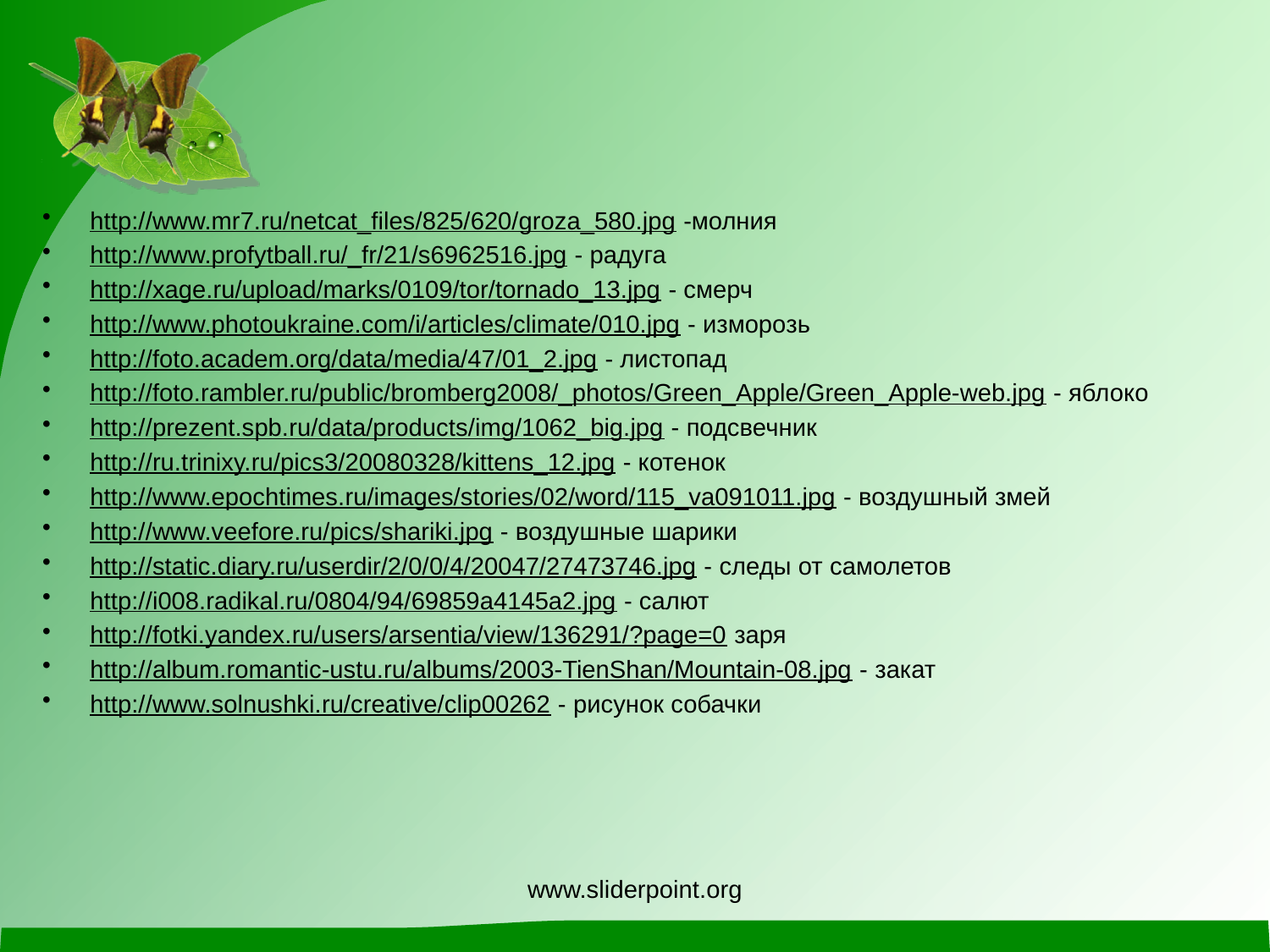

#
http://www.mr7.ru/netcat_files/825/620/groza_580.jpg -молния
http://www.profytball.ru/_fr/21/s6962516.jpg - радуга
http://xage.ru/upload/marks/0109/tor/tornado_13.jpg - смерч
http://www.photoukraine.com/i/articles/climate/010.jpg - изморозь
http://foto.academ.org/data/media/47/01_2.jpg - листопад
http://foto.rambler.ru/public/bromberg2008/_photos/Green_Apple/Green_Apple-web.jpg - яблоко
http://prezent.spb.ru/data/products/img/1062_big.jpg - подсвечник
http://ru.trinixy.ru/pics3/20080328/kittens_12.jpg - котенок
http://www.epochtimes.ru/images/stories/02/word/115_va091011.jpg - воздушный змей
http://www.veefore.ru/pics/shariki.jpg - воздушные шарики
http://static.diary.ru/userdir/2/0/0/4/20047/27473746.jpg - следы от самолетов
http://i008.radikal.ru/0804/94/69859a4145a2.jpg - салют
http://fotki.yandex.ru/users/arsentia/view/136291/?page=0 заря
http://album.romantic-ustu.ru/albums/2003-TienShan/Mountain-08.jpg - закат
http://www.solnushki.ru/creative/clip00262 - рисунок собачки

www.sliderpoint.org